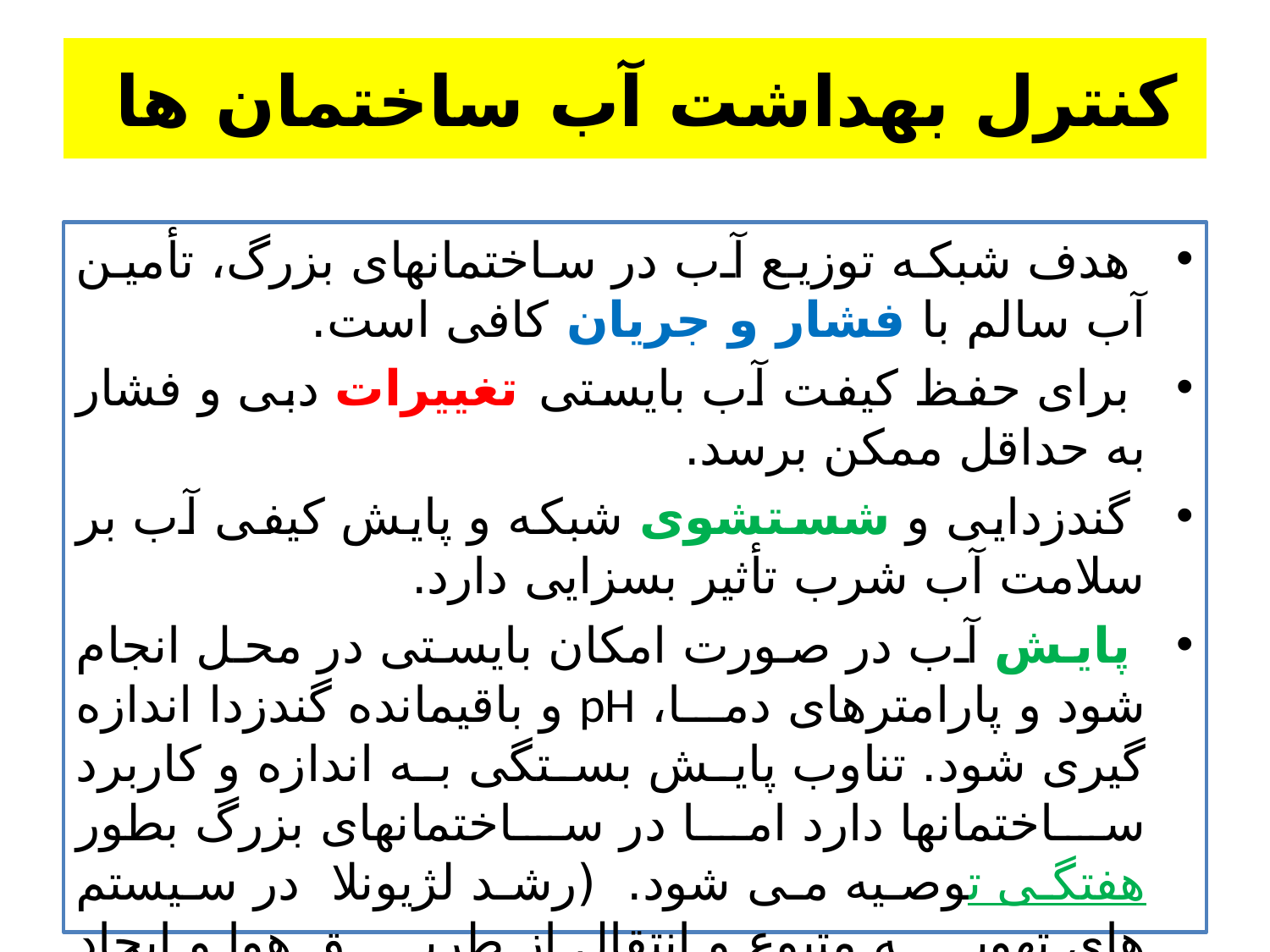

# كنترل بهداشت آب ساختمان ها
 هدف شبکه توزیع آب در ساختمانهای بزرگ، تأمین آب سالم با فشار و جریان کافی است.
 برای حفظ کیفت آب بایستی تغییرات دبی و فشار به حداقل ممکن برسد.
 گندزدایی و شستشوی شبکه و پایش کیفی آب بر سلامت آب شرب تأثیر بسزایی دارد.
 پایش آب در صورت امکان بایستی در محل انجام شود و پارامترهای دما، pH و باقیمانده گندزدا اندازه گیری شود. تناوب پایش بستگی به اندازه و کاربرد ساختمانها دارد اما در ساختمانهای بزرگ بطور هفتگی توصیه می شود. (رشد لژیونلا  در سیستم های تهویه متبوع و انتقال از طریق هوا و ایجاد بیماری در ساکنین ساختمانها)